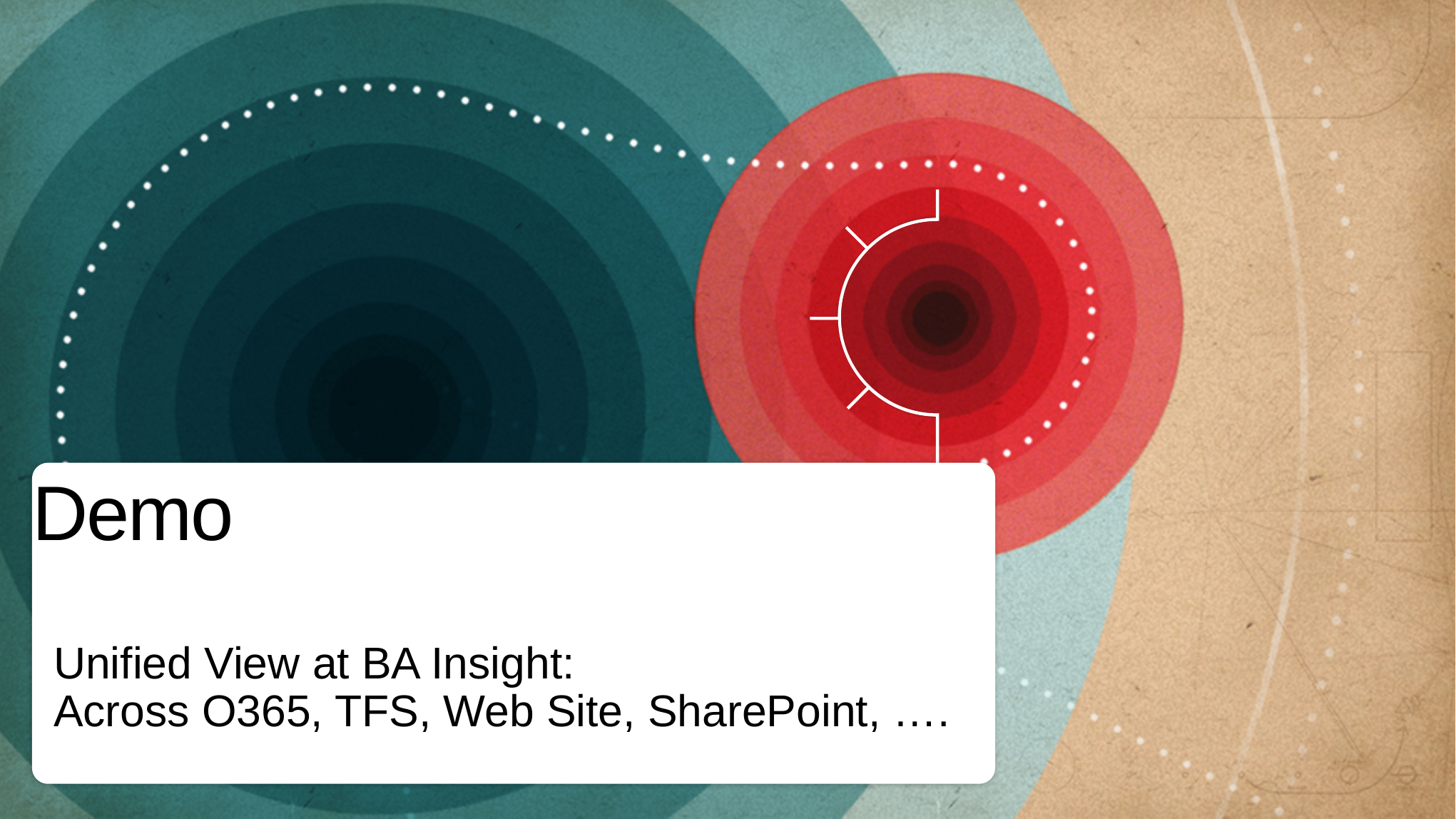

# Demo
Unified View at BA Insight:
Across O365, TFS, Web Site, SharePoint, ….